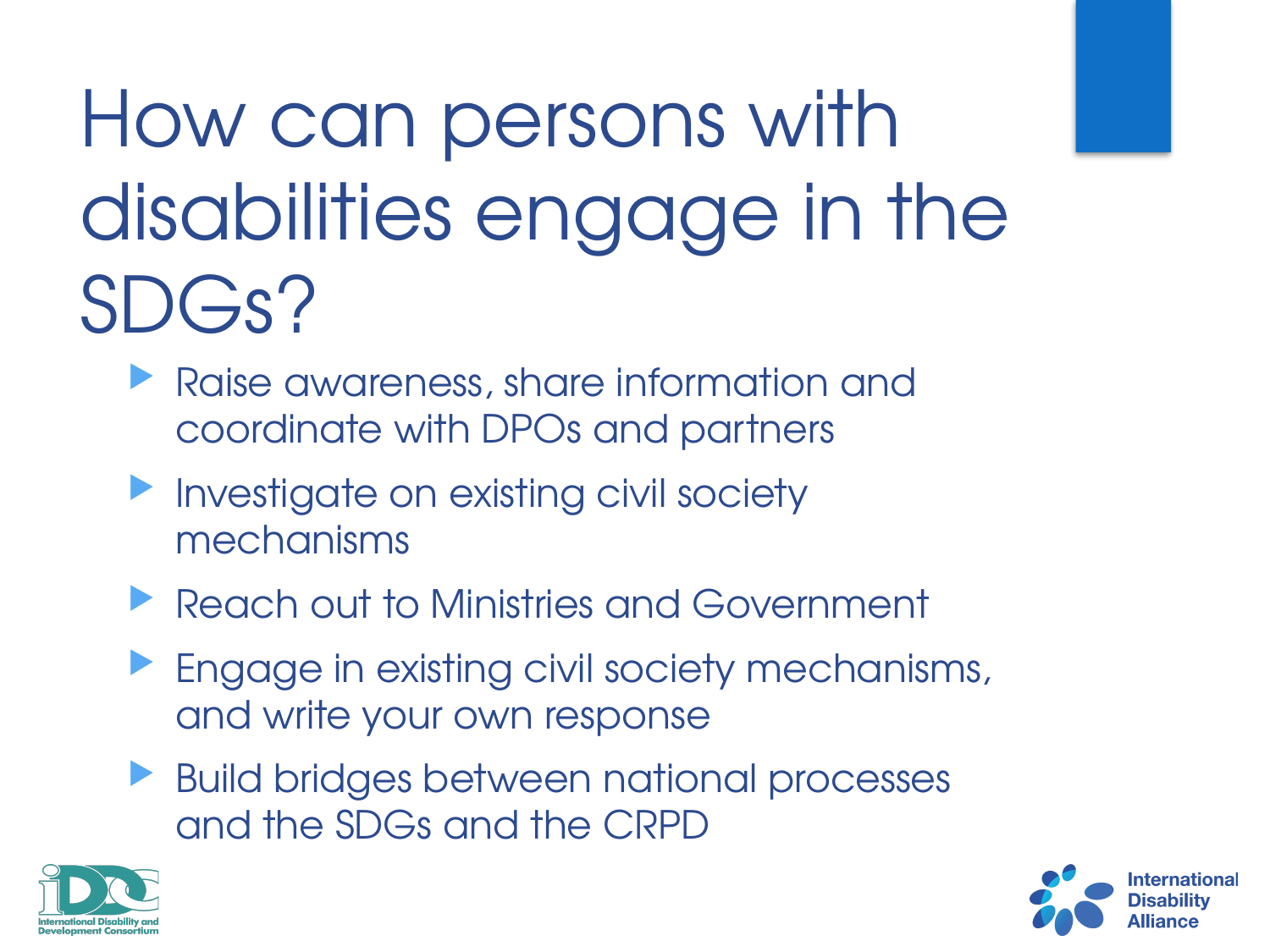

# How can persons with disabilities engage in the SDGs?
Raise awareness, share information and coordinate with DPOs and partners
Investigate on existing civil society mechanisms
Reach out to Ministries and Government
Engage in existing civil society mechanisms, and write your own response
Build bridges between national processes and the SDGs and the CRPD